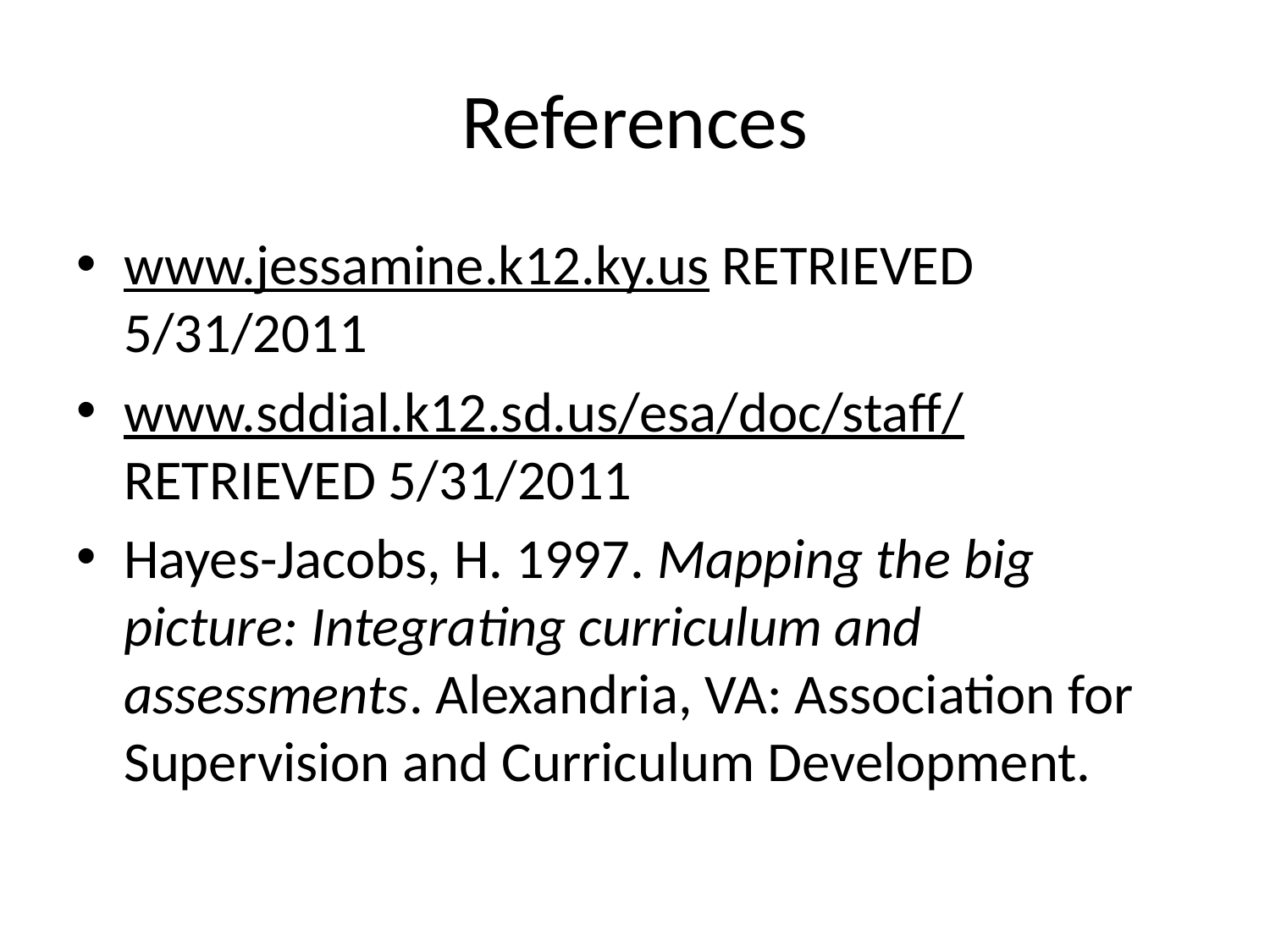

# References
www.jessamine.k12.ky.us RETRIEVED 5/31/2011
www.sddial.k12.sd.us/esa/doc/staff/ RETRIEVED 5/31/2011
Hayes-Jacobs, H. 1997. Mapping the big picture: Integrating curriculum and assessments. Alexandria, VA: Association for Supervision and Curriculum Development.